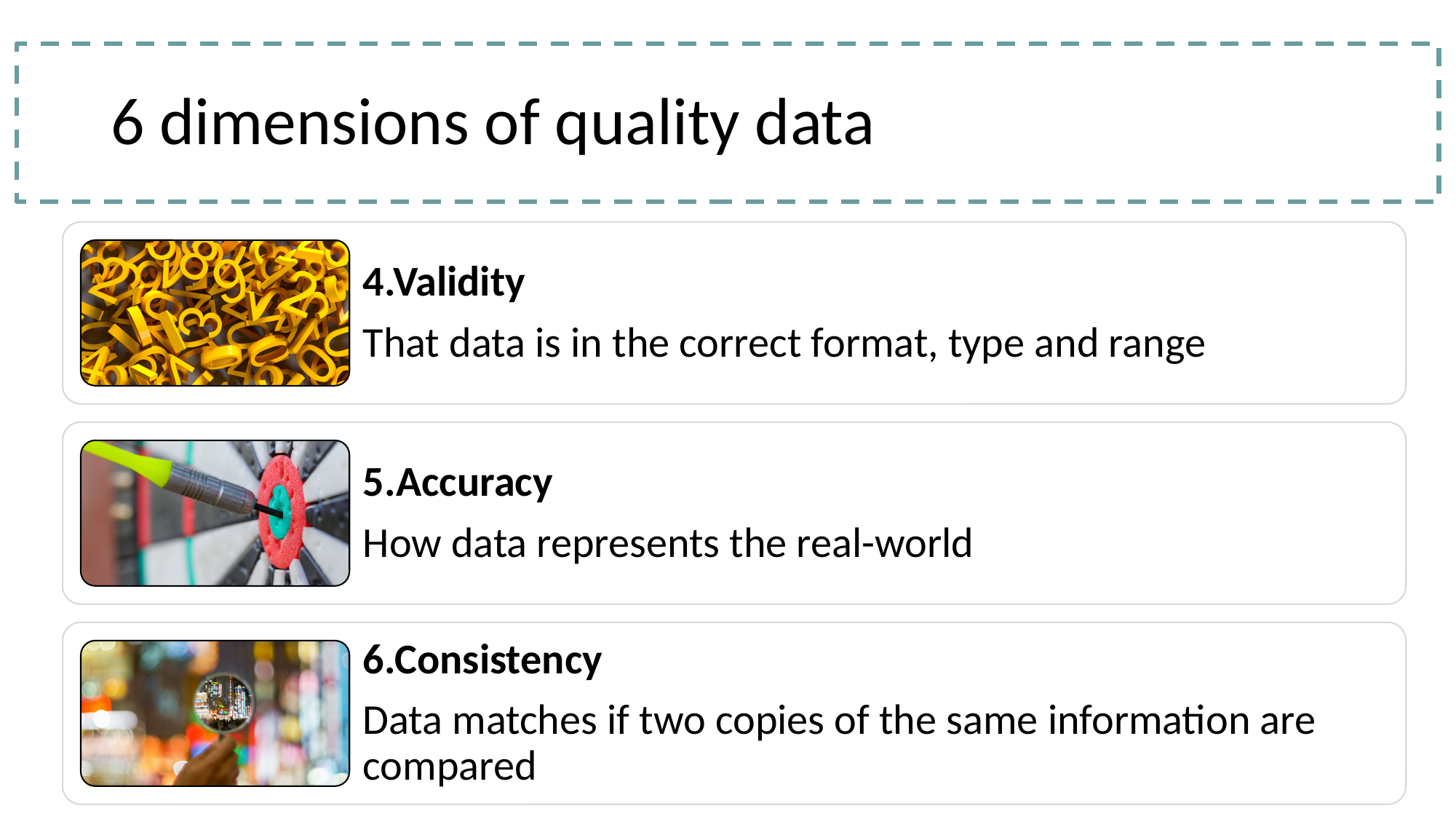

# 6 dimensions of quality data
4.Validity
That data is in the correct format, type and range
5.Accuracy
How data represents the real-world
6.Consistency
Data matches if two copies of the same information are compared